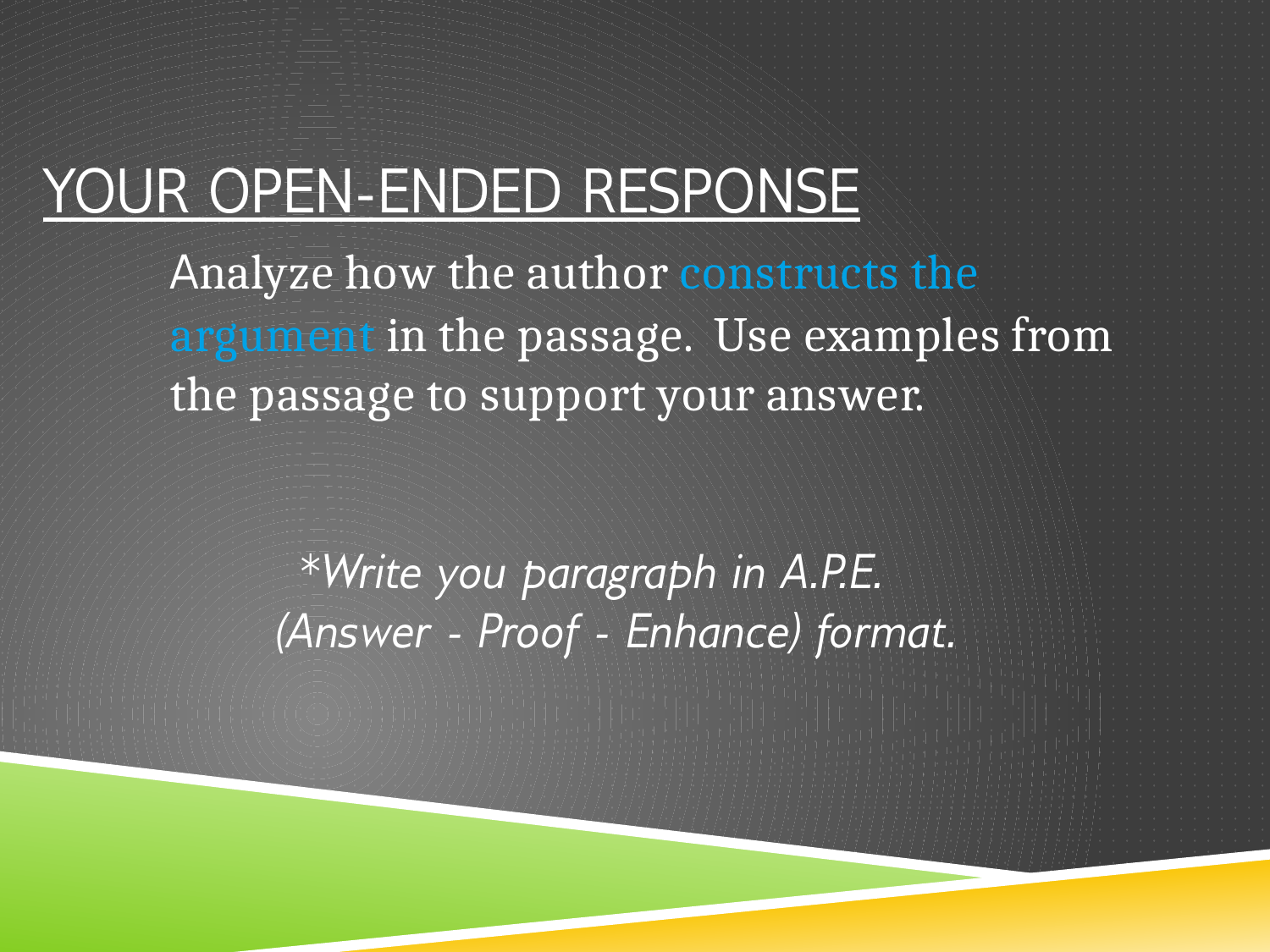

YOUR OPEN-ENDED RESPONSE
	Analyze how the author constructs the 			argument in the passage.  Use examples from 		the passage to support your answer.
		*Write you paragraph in A.P.E.
	       (Answer - Proof - Enhance) format.